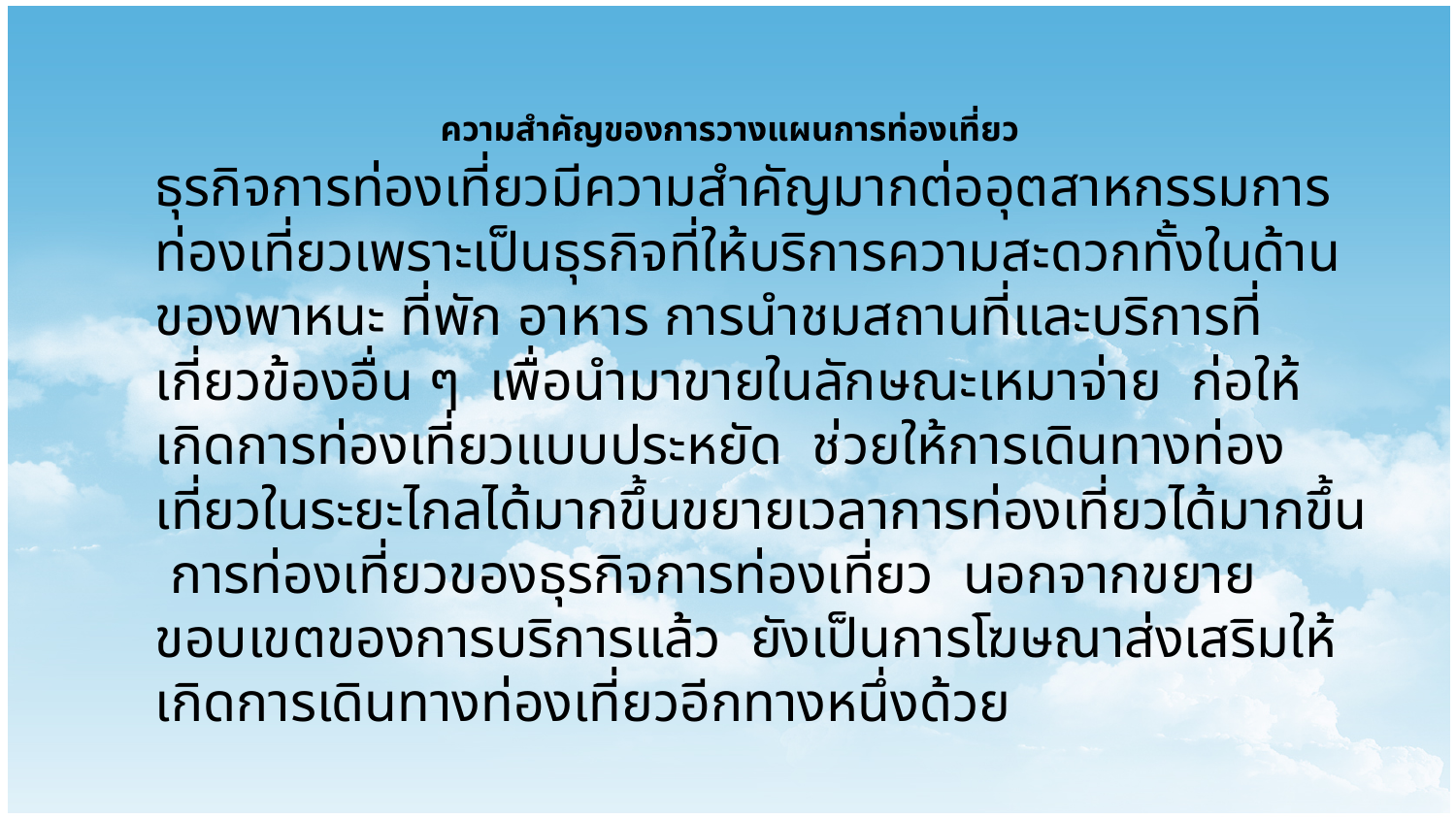

# ความสำคัญของการวางแผนการท่องเที่ยว
		ธุรกิจการท่องเที่ยวมีความสำคัญมากต่ออุตสาหกรรมการท่องเที่ยวเพราะเป็นธุรกิจที่ให้บริการความสะดวกทั้งในด้านของพาหนะ ที่พัก อาหาร การนำชมสถานที่และบริการที่เกี่ยวข้องอื่น ๆ  เพื่อนำมาขายในลักษณะเหมาจ่าย  ก่อให้เกิดการท่องเที่ยวแบบประหยัด  ช่วยให้การเดินทางท่องเที่ยวในระยะไกลได้มากขึ้นขยายเวลาการท่องเที่ยวได้มากขึ้น  การท่องเที่ยวของธุรกิจการท่องเที่ยว  นอกจากขยายขอบเขตของการบริการแล้ว  ยังเป็นการโฆษณาส่งเสริมให้เกิดการเดินทางท่องเที่ยวอีกทางหนึ่งด้วย